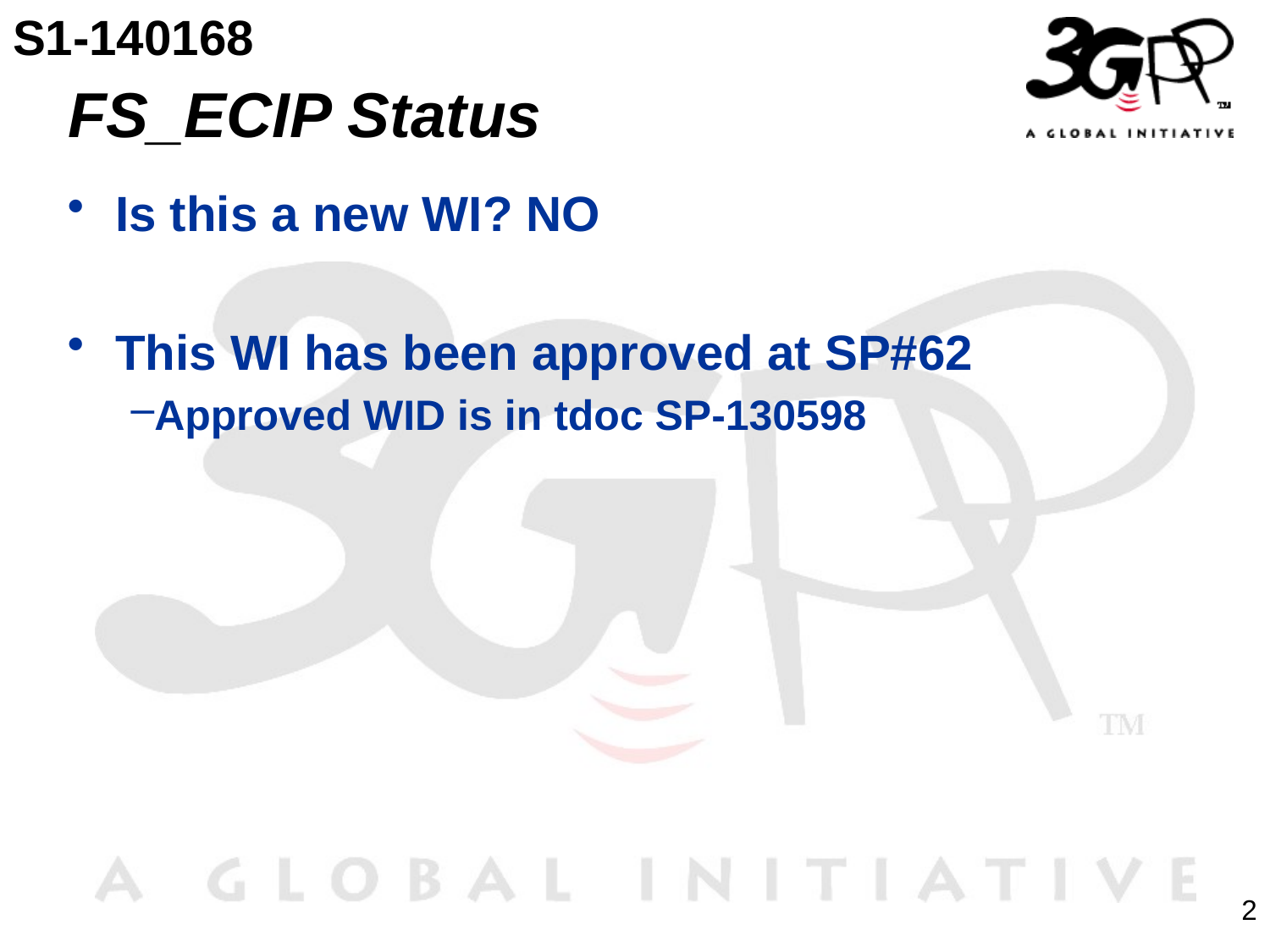

S1-140168
# FS_ECIP Status
Is this a new WI? NO

This WI has been approved at SP#62
Approved WID is in tdoc SP-130598
2